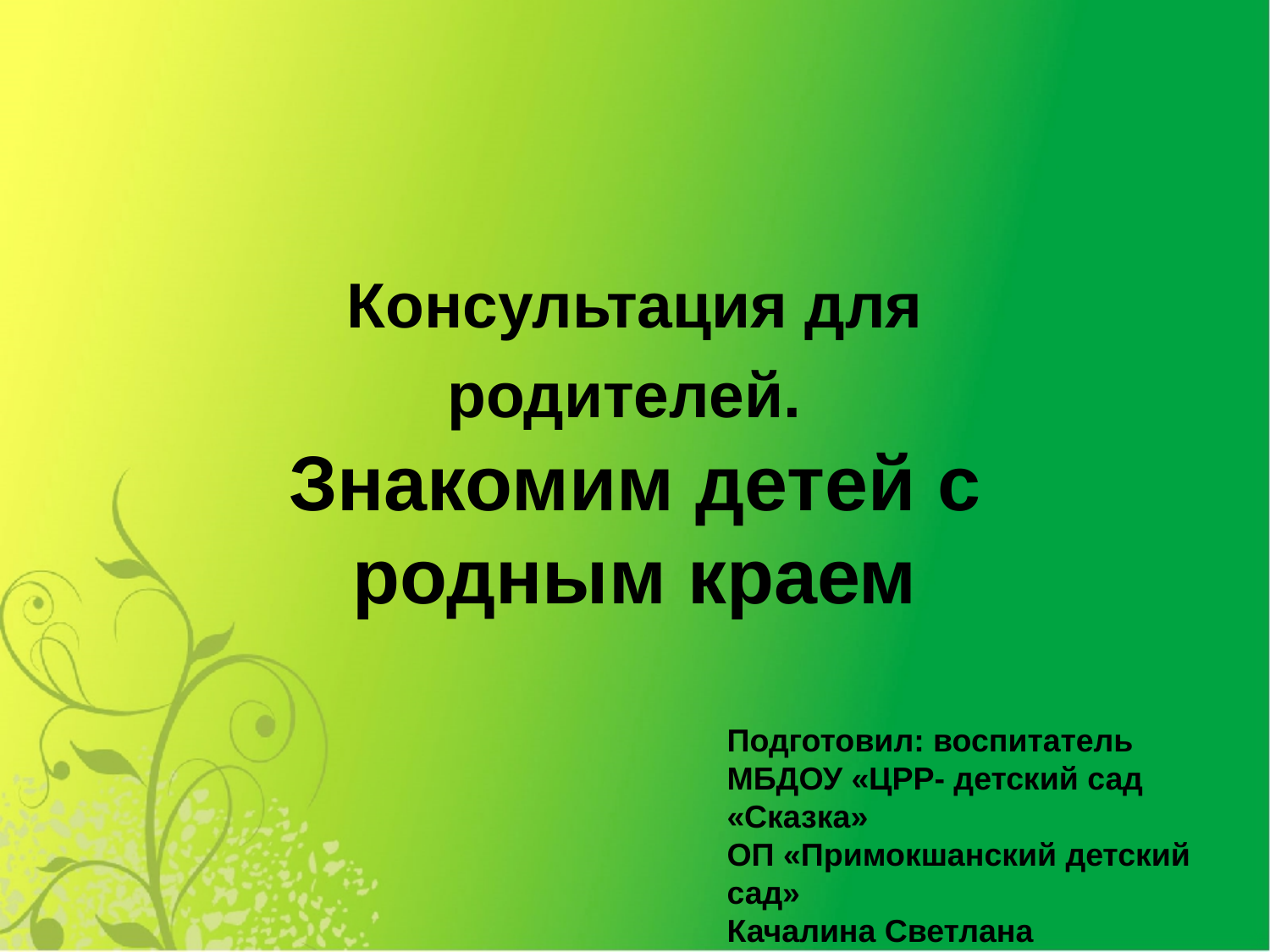

Консультация для родителей.
Знакомим детей с родным краем
Подготовил: воспитатель
МБДОУ «ЦРР- детский сад «Сказка»
ОП «Примокшанский детский сад»
Качалина Светлана Вячеславовна